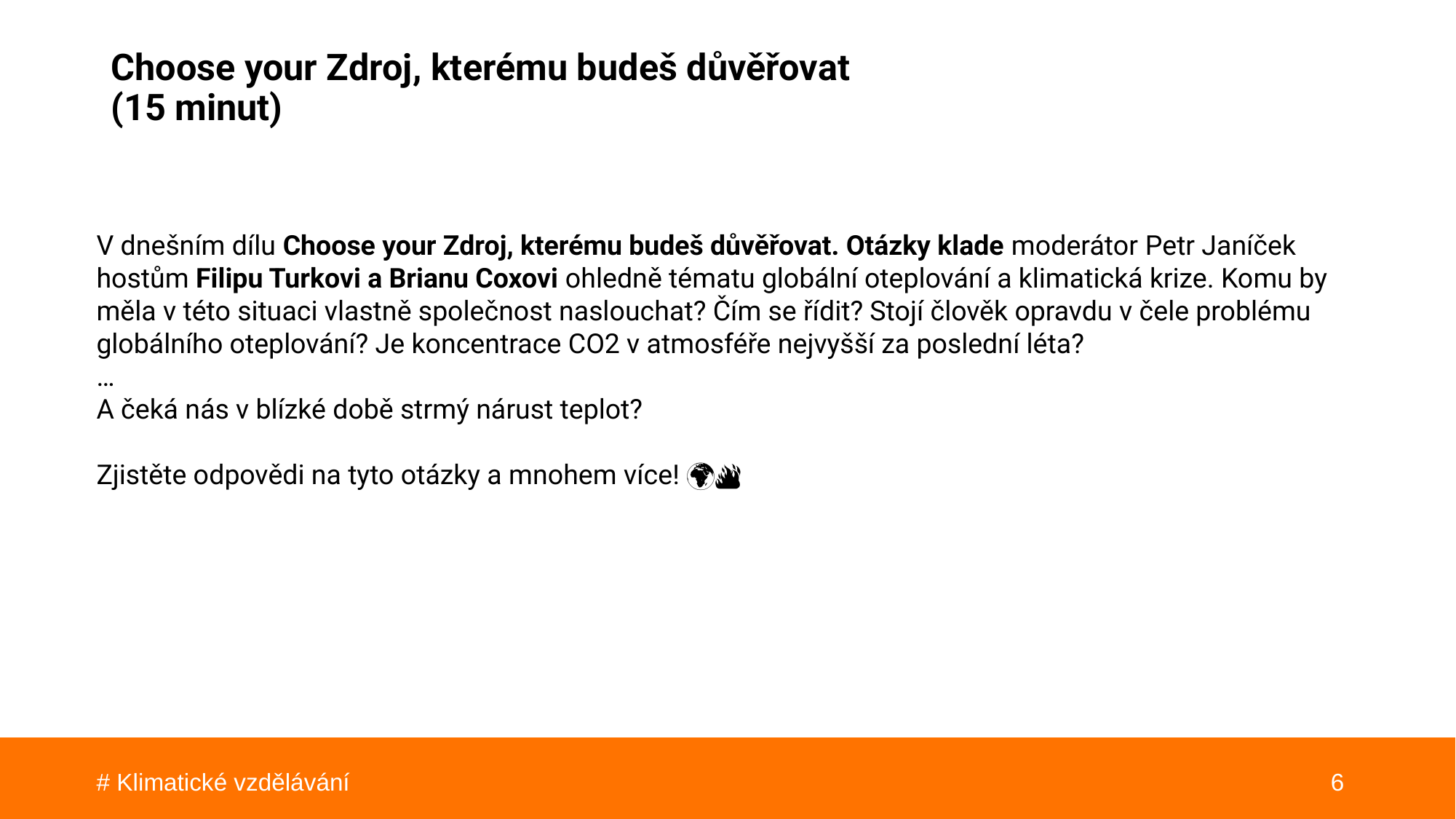

# Choose your Zdroj, kterému budeš důvěřovat (15 minut)
V dnešním dílu Choose your Zdroj, kterému budeš důvěřovat. Otázky klade moderátor Petr Janíček hostům Filipu Turkovi a Brianu Coxovi ohledně tématu globální oteplování a klimatická krize. Komu by měla v této situaci vlastně společnost naslouchat? Čím se řídit? Stojí člověk opravdu v čele problému globálního oteplování? Je koncentrace CO2 v atmosféře nejvyšší za poslední léta?
…
A čeká nás v blízké době strmý nárust teplot?

Zjistěte odpovědi na tyto otázky a mnohem více! 🌍🔥
# Klimatické vzdělávání
6